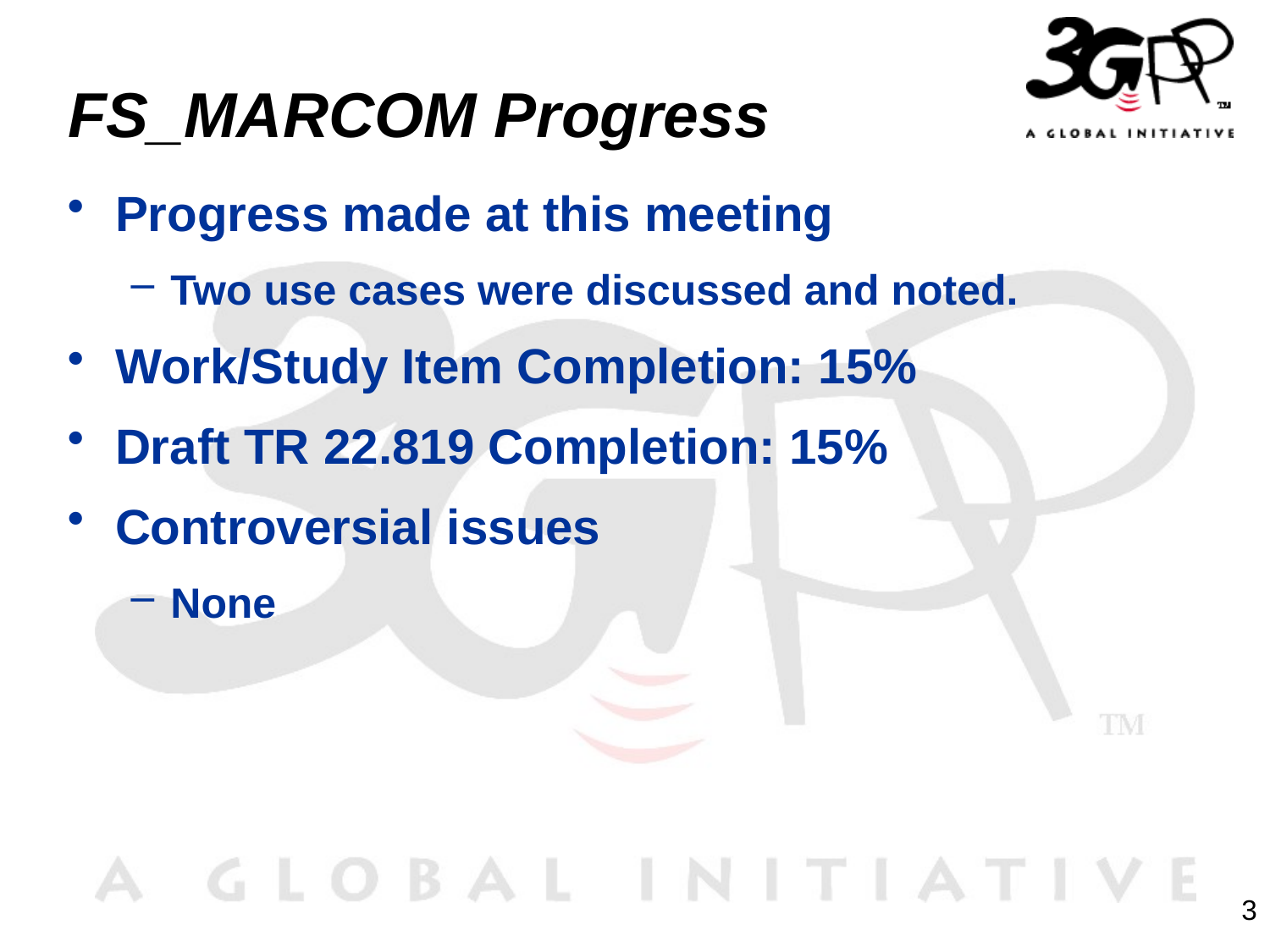

# FS_MARCOM Progress
Progress made at this meeting
Two use cases were discussed and noted.
Work/Study Item Completion: 15%
Draft TR 22.819 Completion: 15%
Controversial issues
None
3